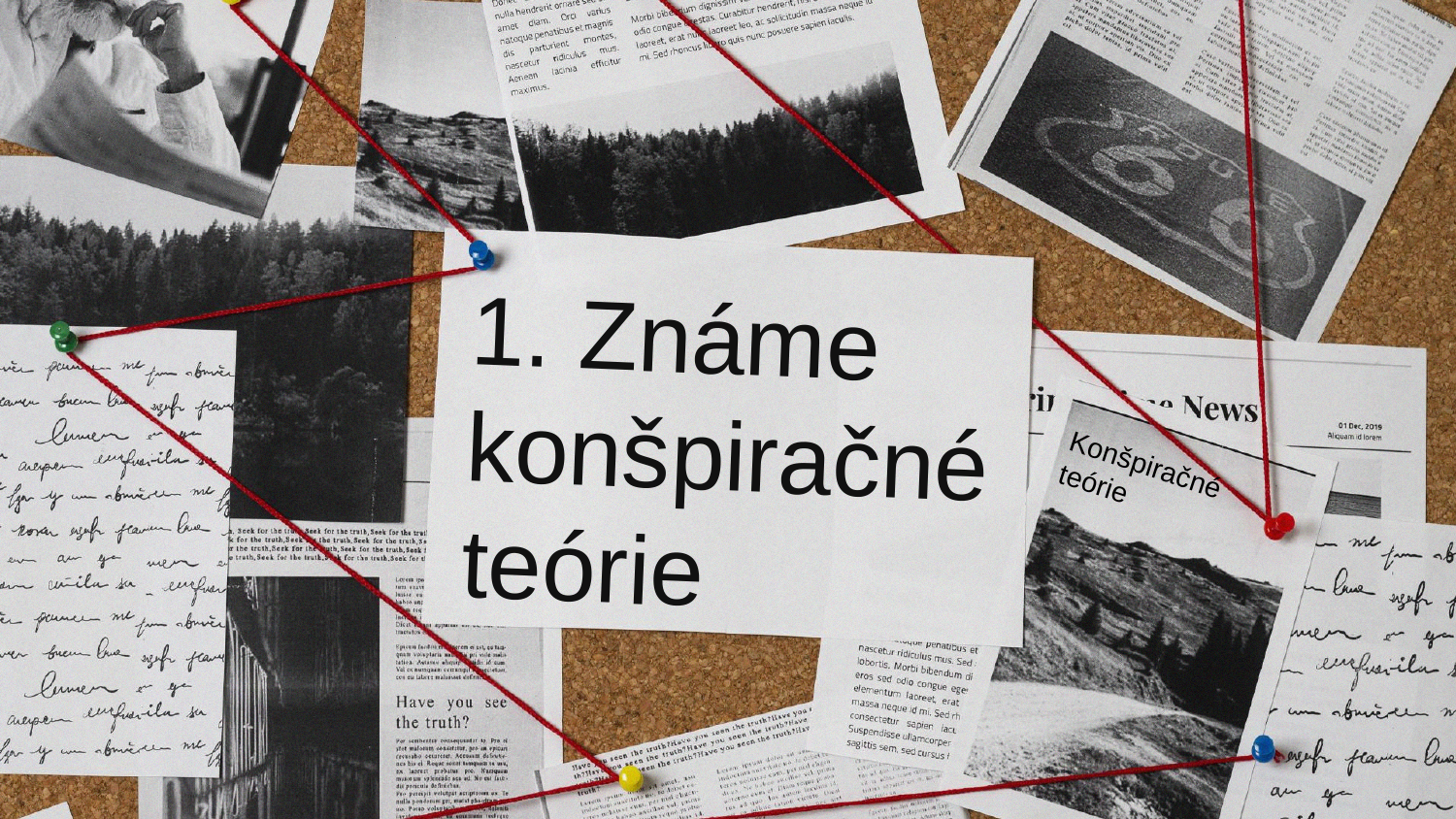

# 1. Známe konšpiračné teórie
Konšpiračné teórie